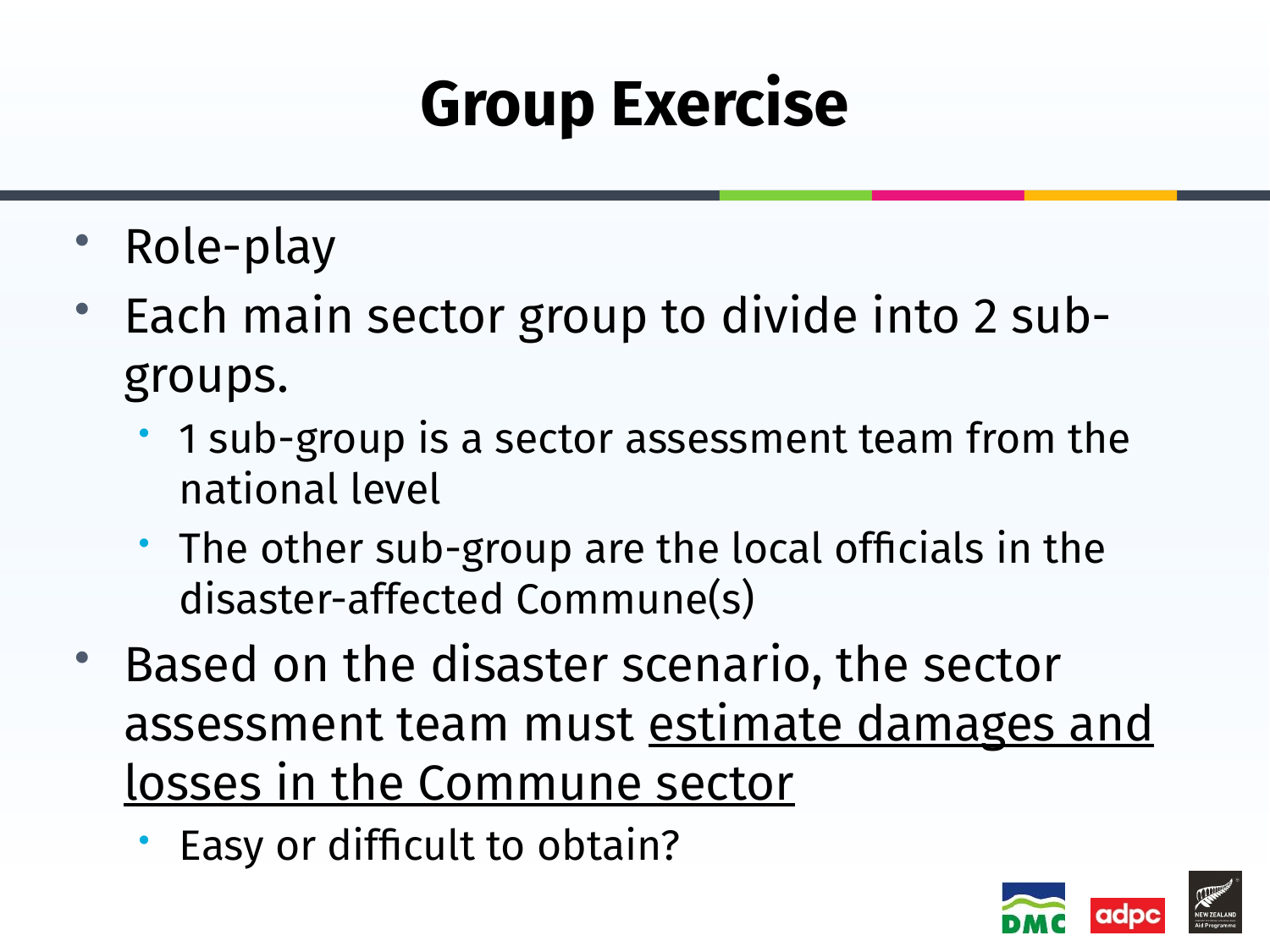

# Group Exercise
Role-play
Each main sector group to divide into 2 sub-groups.
1 sub-group is a sector assessment team from the national level
The other sub-group are the local officials in the disaster-affected Commune(s)
Based on the disaster scenario, the sector assessment team must estimate damages and losses in the Commune sector
Easy or difficult to obtain?